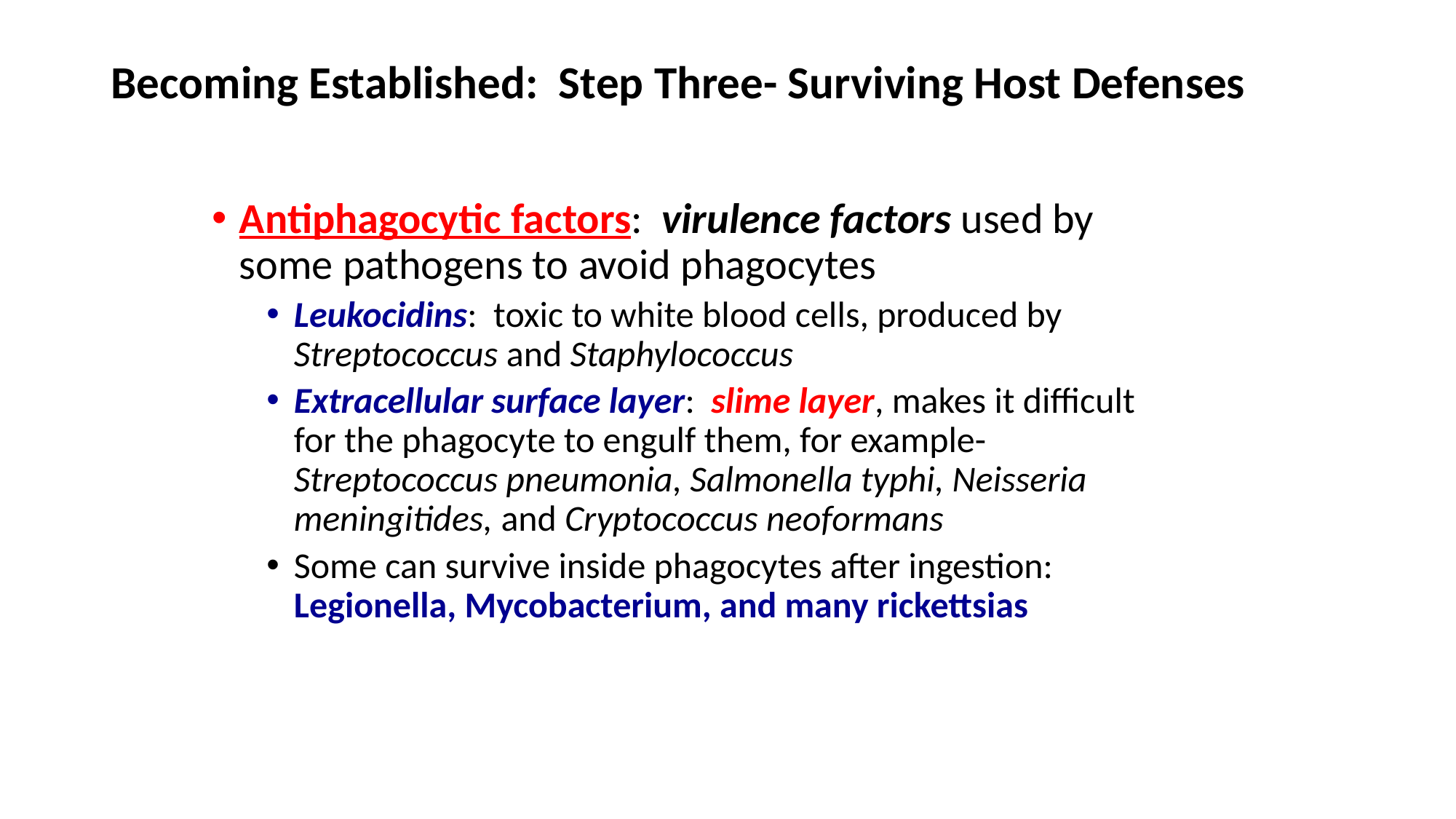

# Becoming Established:  Step Three- Surviving Host Defenses
Antiphagocytic factors:  virulence factors used by some pathogens to avoid phagocytes
Leukocidins:  toxic to white blood cells, produced by Streptococcus and Staphylococcus
Extracellular surface layer:  slime layer, makes it difficult for the phagocyte to engulf them, for example- Streptococcus pneumonia, Salmonella typhi, Neisseria meningitides, and Cryptococcus neoformans
Some can survive inside phagocytes after ingestion:  Legionella, Mycobacterium, and many rickettsias